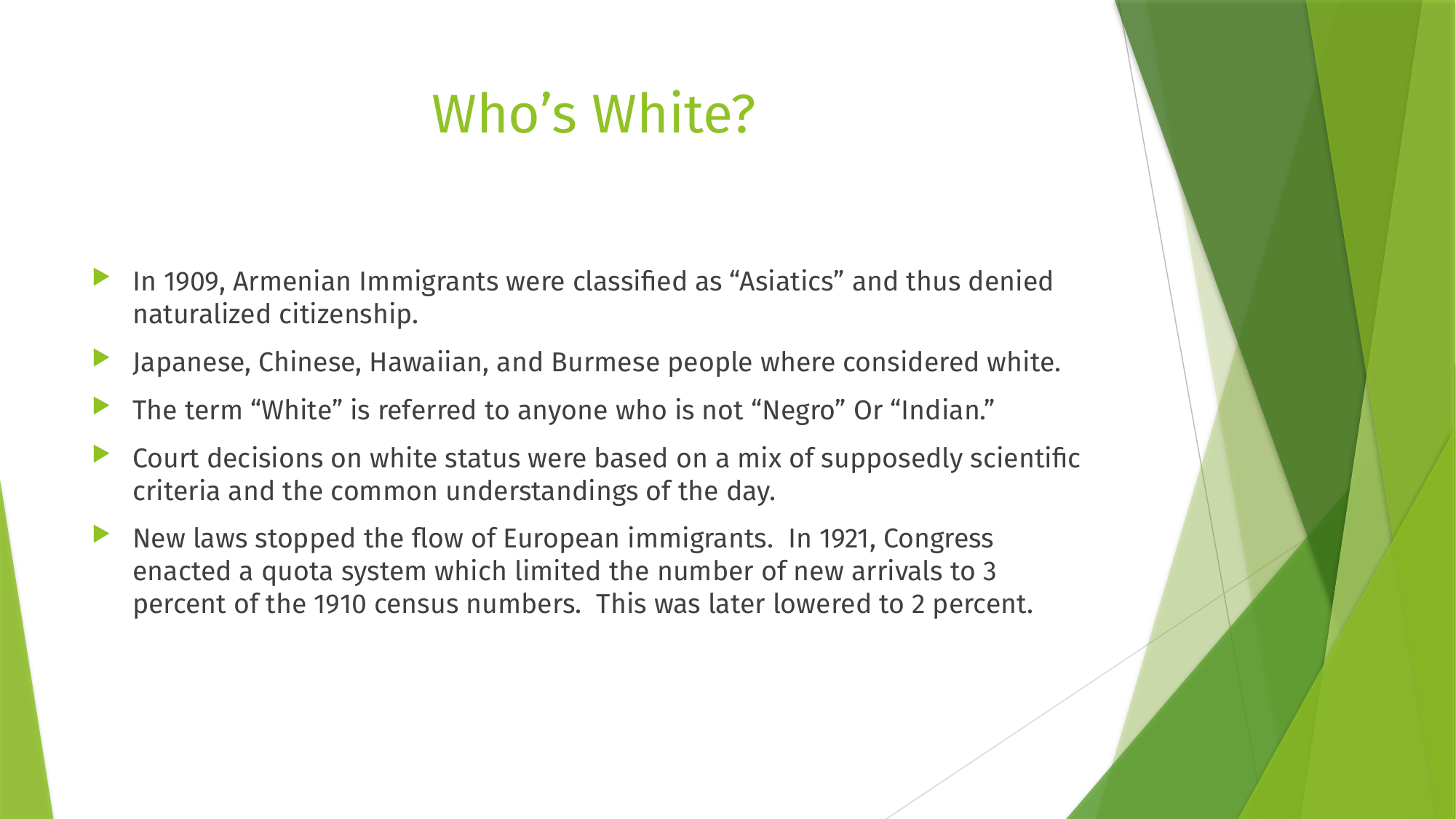

# Who’s White?
In 1909, Armenian Immigrants were classified as “Asiatics” and thus denied naturalized citizenship.
Japanese, Chinese, Hawaiian, and Burmese people where considered white.
The term “White” is referred to anyone who is not “Negro” Or “Indian.”
Court decisions on white status were based on a mix of supposedly scientific criteria and the common understandings of the day.
New laws stopped the flow of European immigrants.  In 1921, Congress enacted a quota system which limited the number of new arrivals to 3 percent of the 1910 census numbers.  This was later lowered to 2 percent.